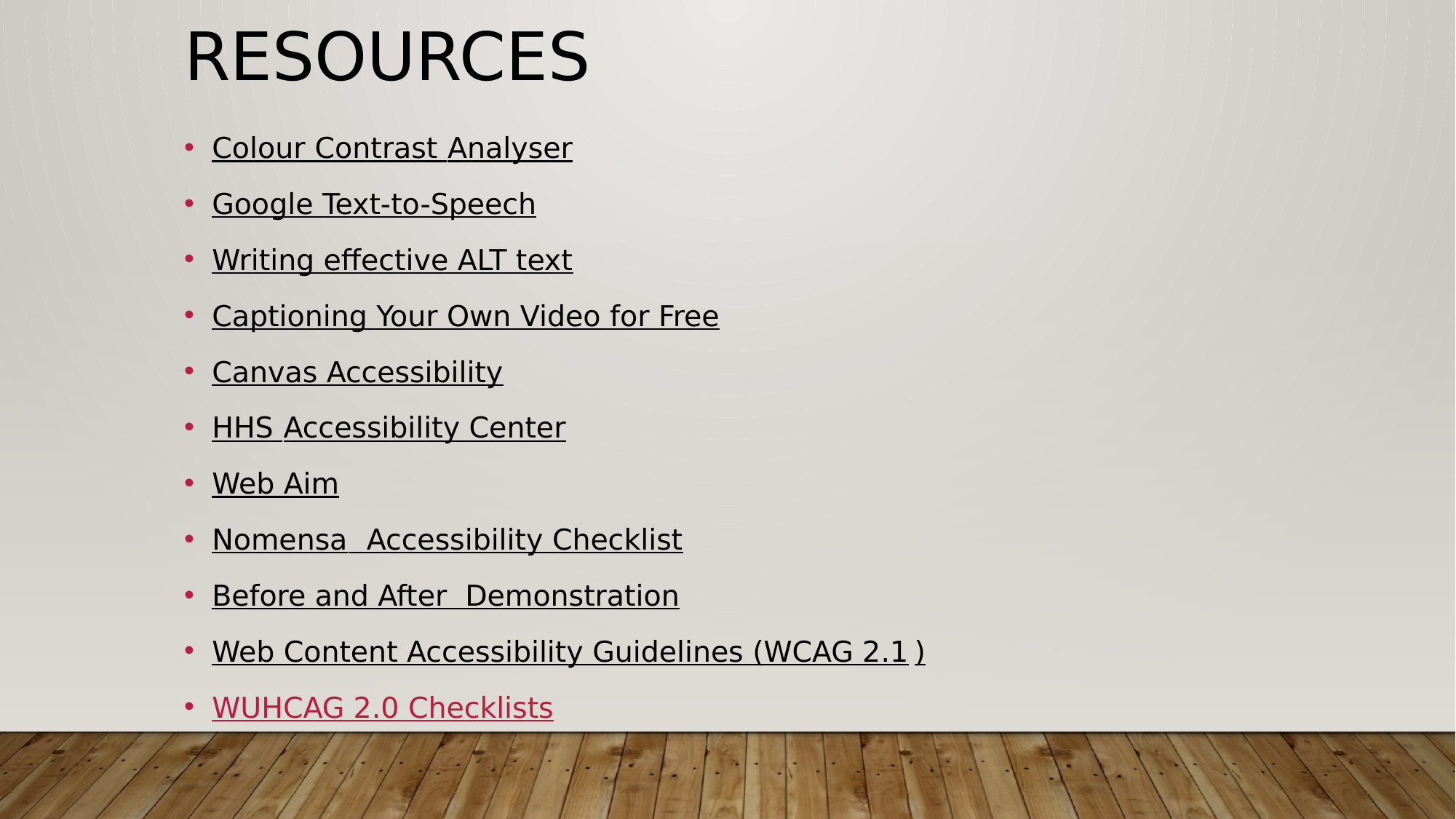

# Resources
Colour Contrast Analyser
Google Text-to-Speech
Writing effective ALT text
Captioning Your Own Video for Free
Canvas Accessibility
HHS Accessibility Center
Web Aim
Nomensa  Accessibility Checklist
Before and After  Demonstration
Web Content Accessibility Guidelines (WCAG 2.1)
WUHCAG 2.0 Checklists